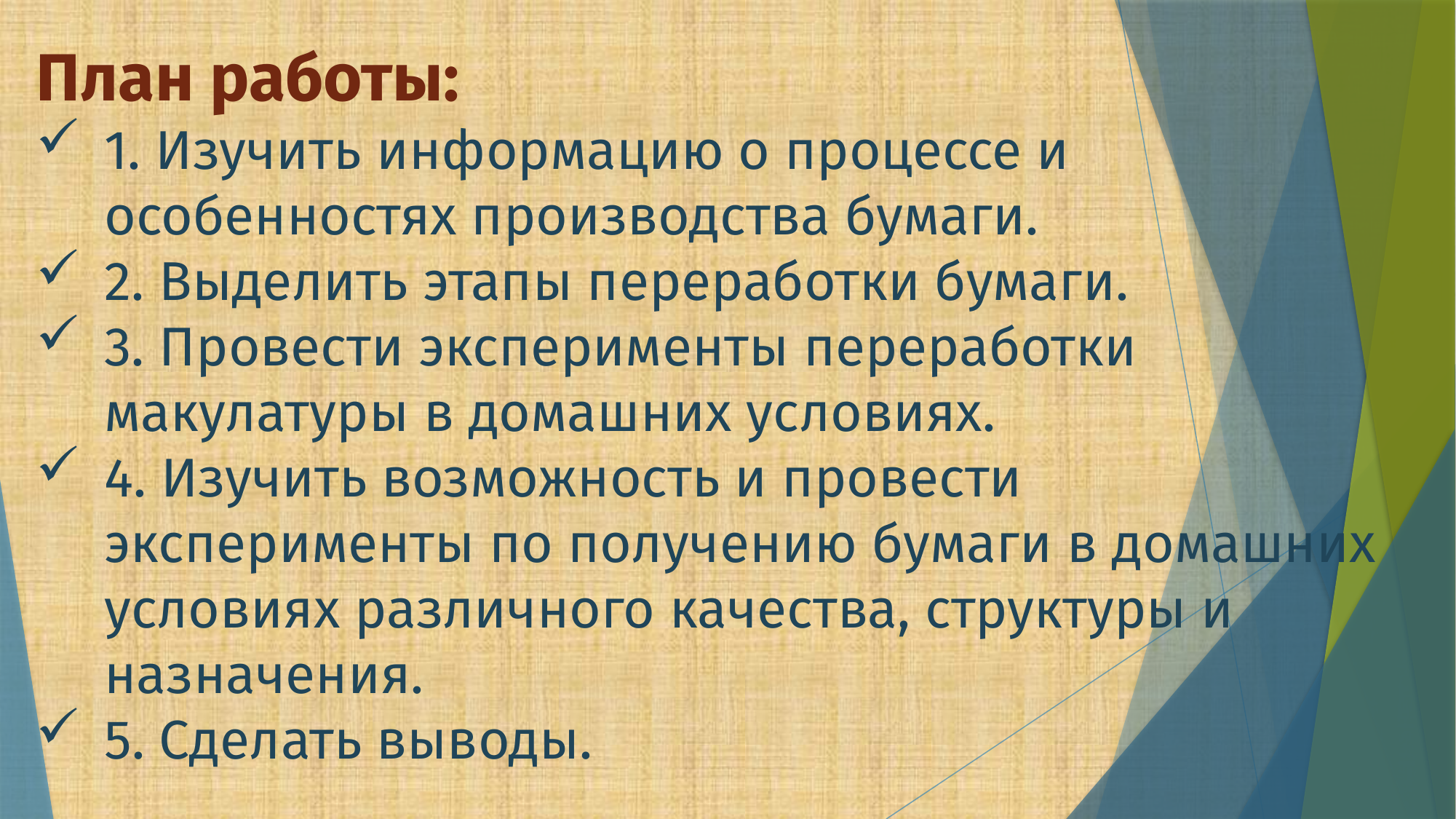

План работы:
1. Изучить информацию о процессе и особенностях производства бумаги.
2. Выделить этапы переработки бумаги.
3. Провести эксперименты переработки макулатуры в домашних условиях.
4. Изучить возможность и провести эксперименты по получению бумаги в домашних условиях различного качества, структуры и назначения.
5. Сделать выводы.